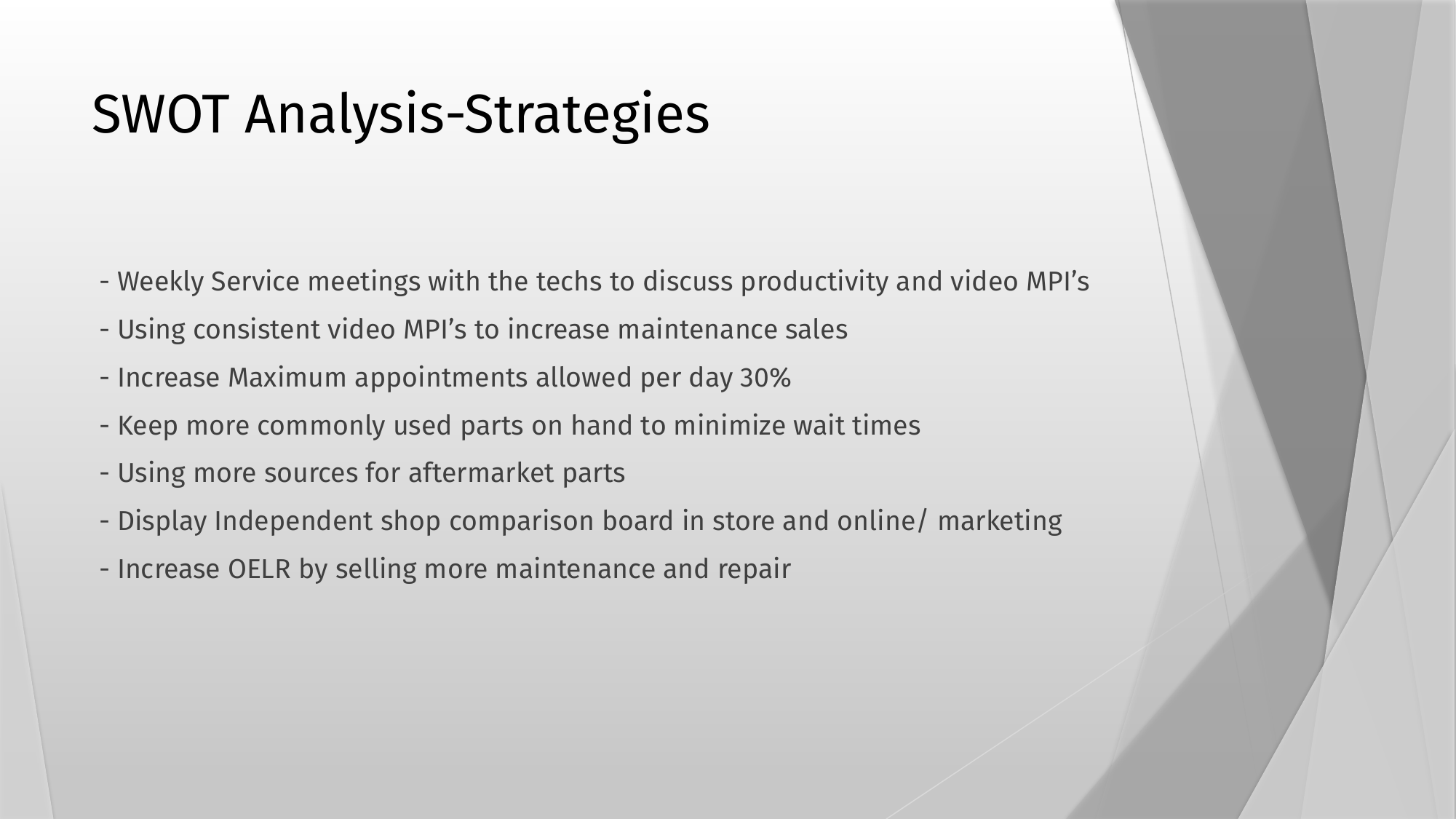

# SWOT Analysis-Strategies
 - Weekly Service meetings with the techs to discuss productivity and video MPI’s
 - Using consistent video MPI’s to increase maintenance sales
 - Increase Maximum appointments allowed per day 30%
 - Keep more commonly used parts on hand to minimize wait times
 - Using more sources for aftermarket parts
 - Display Independent shop comparison board in store and online/ marketing
 - Increase OELR by selling more maintenance and repair